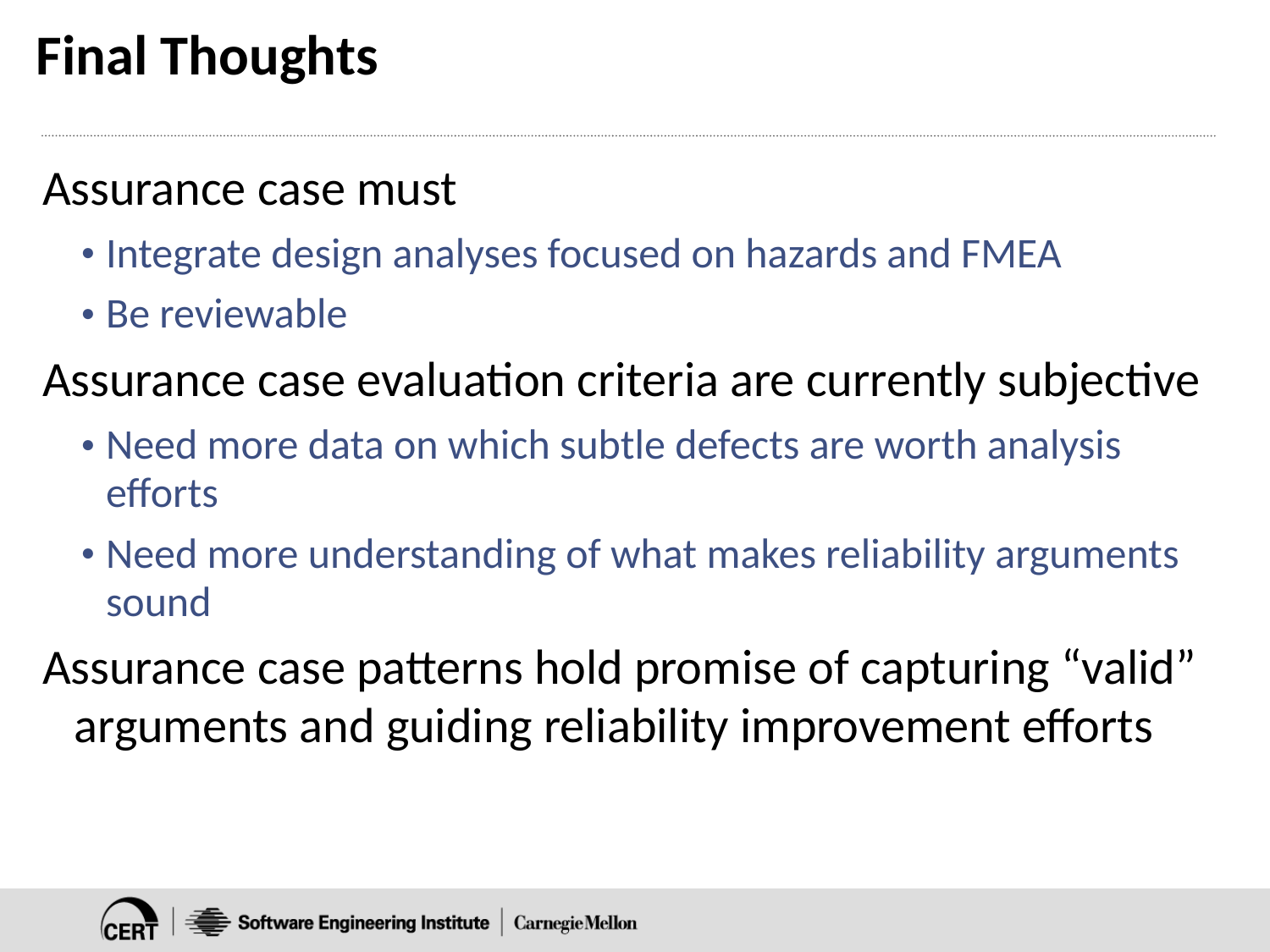

# Final Thoughts
Assurance case must
Integrate design analyses focused on hazards and FMEA
Be reviewable
Assurance case evaluation criteria are currently subjective
Need more data on which subtle defects are worth analysis efforts
Need more understanding of what makes reliability arguments sound
Assurance case patterns hold promise of capturing “valid” arguments and guiding reliability improvement efforts